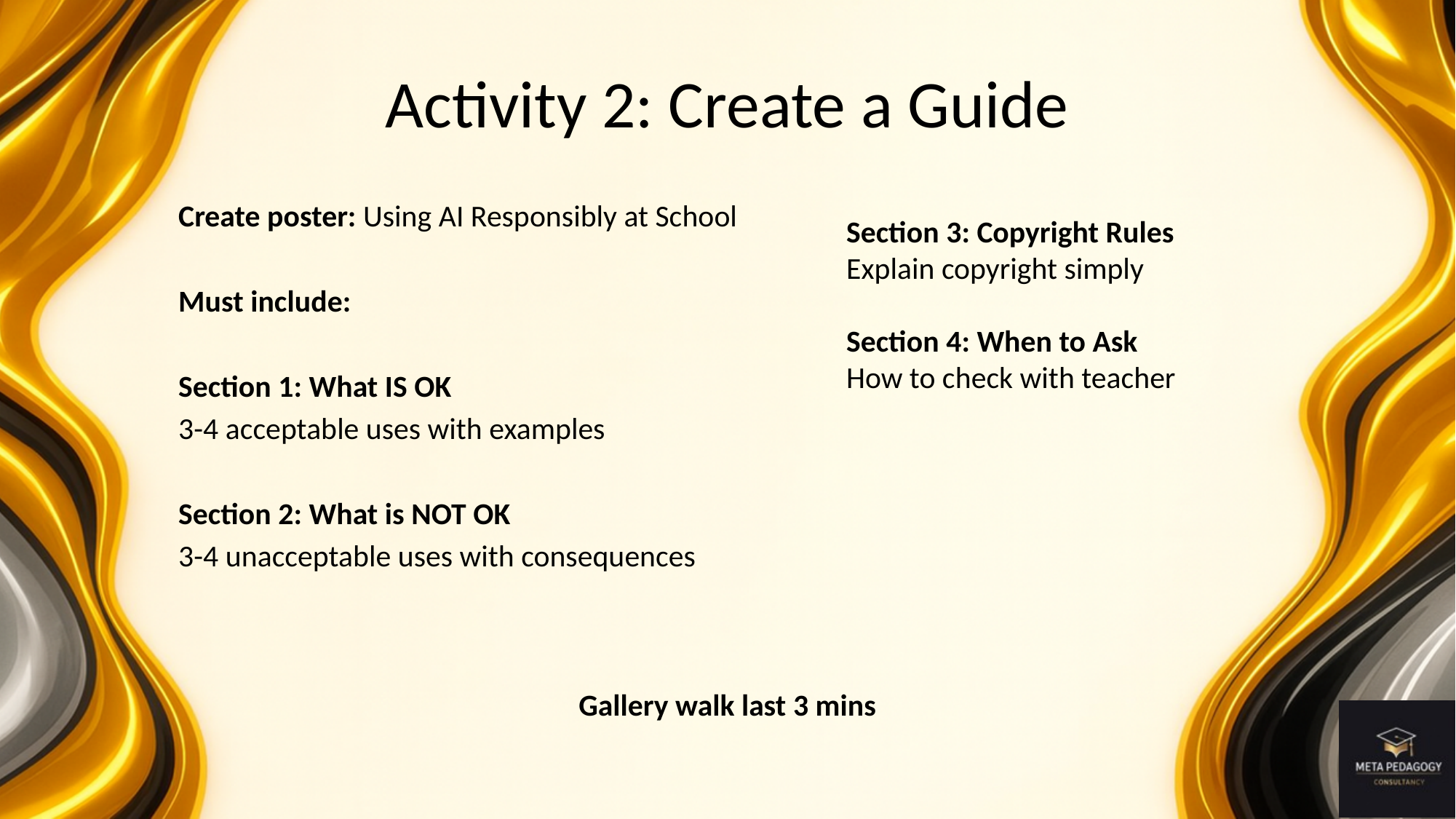

# Activity 2: Create a Guide

Section 3: Copyright Rules
Explain copyright simply

Section 4: When to Ask
How to check with teacher

Create poster: Using AI Responsibly at School

Must include:

Section 1: What IS OK
3-4 acceptable uses with examples

Section 2: What is NOT OK
3-4 unacceptable uses with consequences

Gallery walk last 3 mins